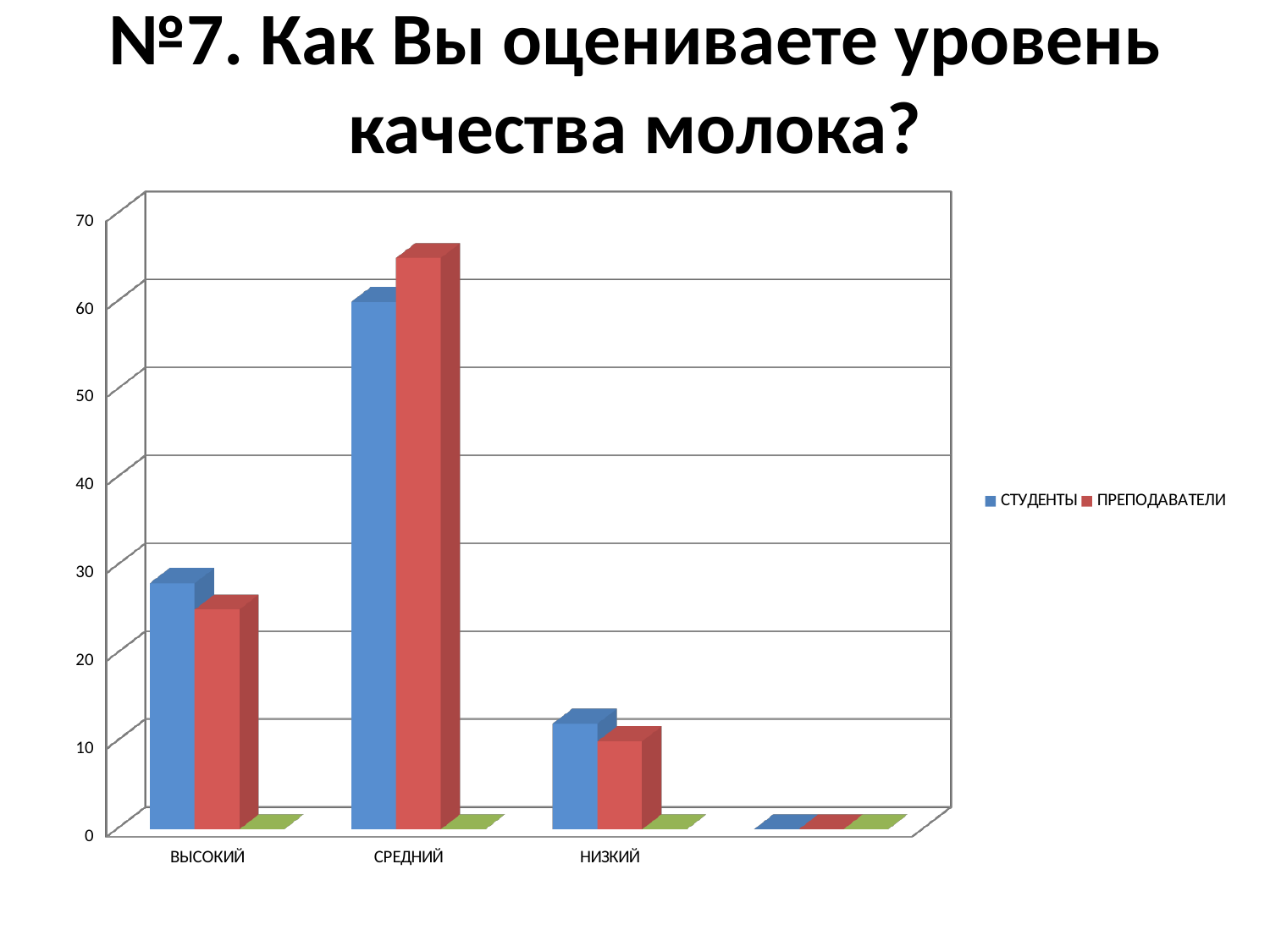

# №7. Как Вы оцениваете уровень качества молока?

[unsupported chart]